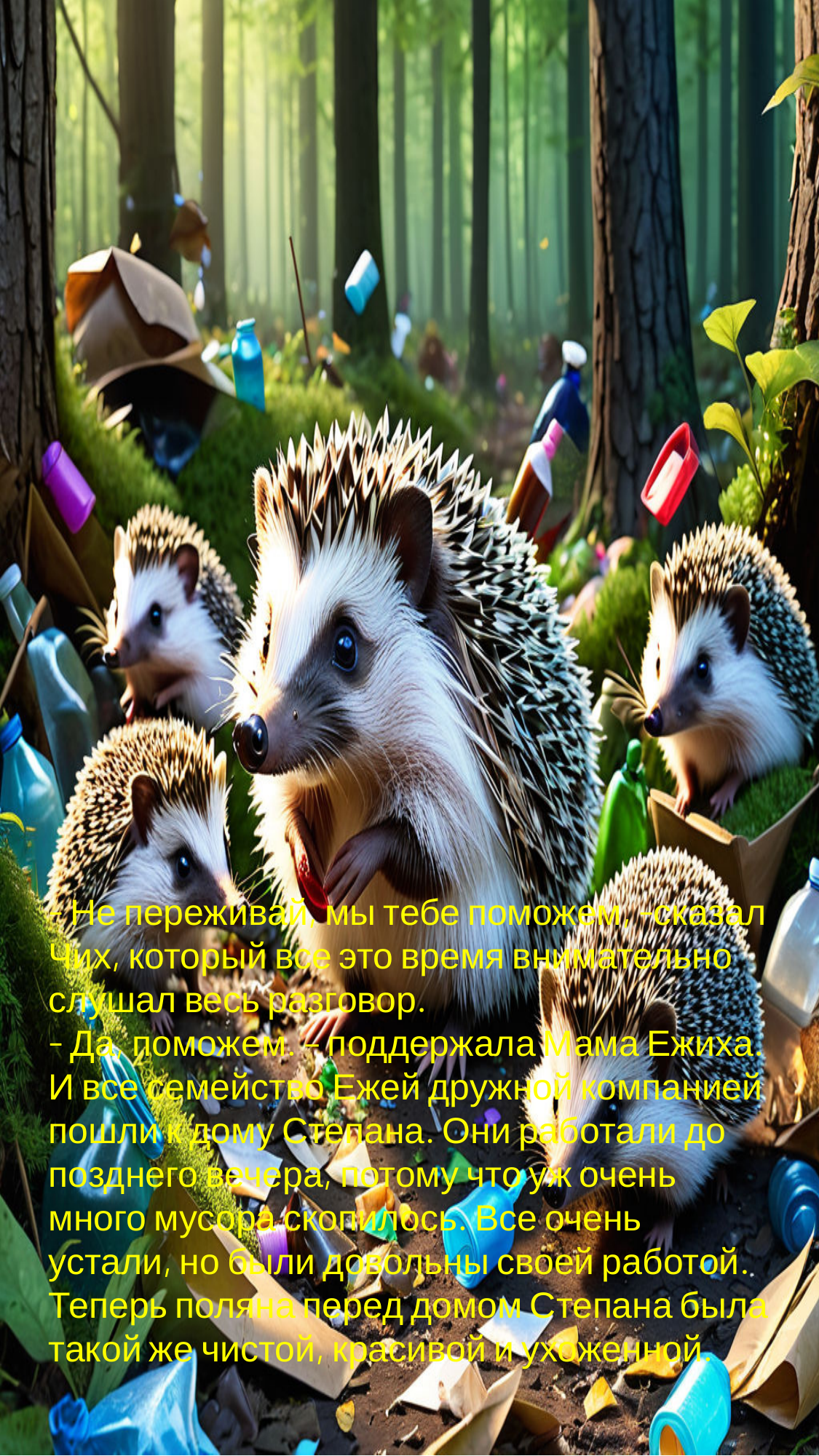

- Не переживай, мы тебе поможем, -сказал Чих, который все это время внимательно слушал весь разговор.
- Да, поможем. – поддержала Мама Ежиха.
И все семейство Ежей дружной компанией пошли к дому Степана. Они работали до позднего вечера, потому что уж очень много мусора скопилось. Все очень устали, но были довольны своей работой. Теперь поляна перед домом Степана была такой же чистой, красивой и ухоженной.